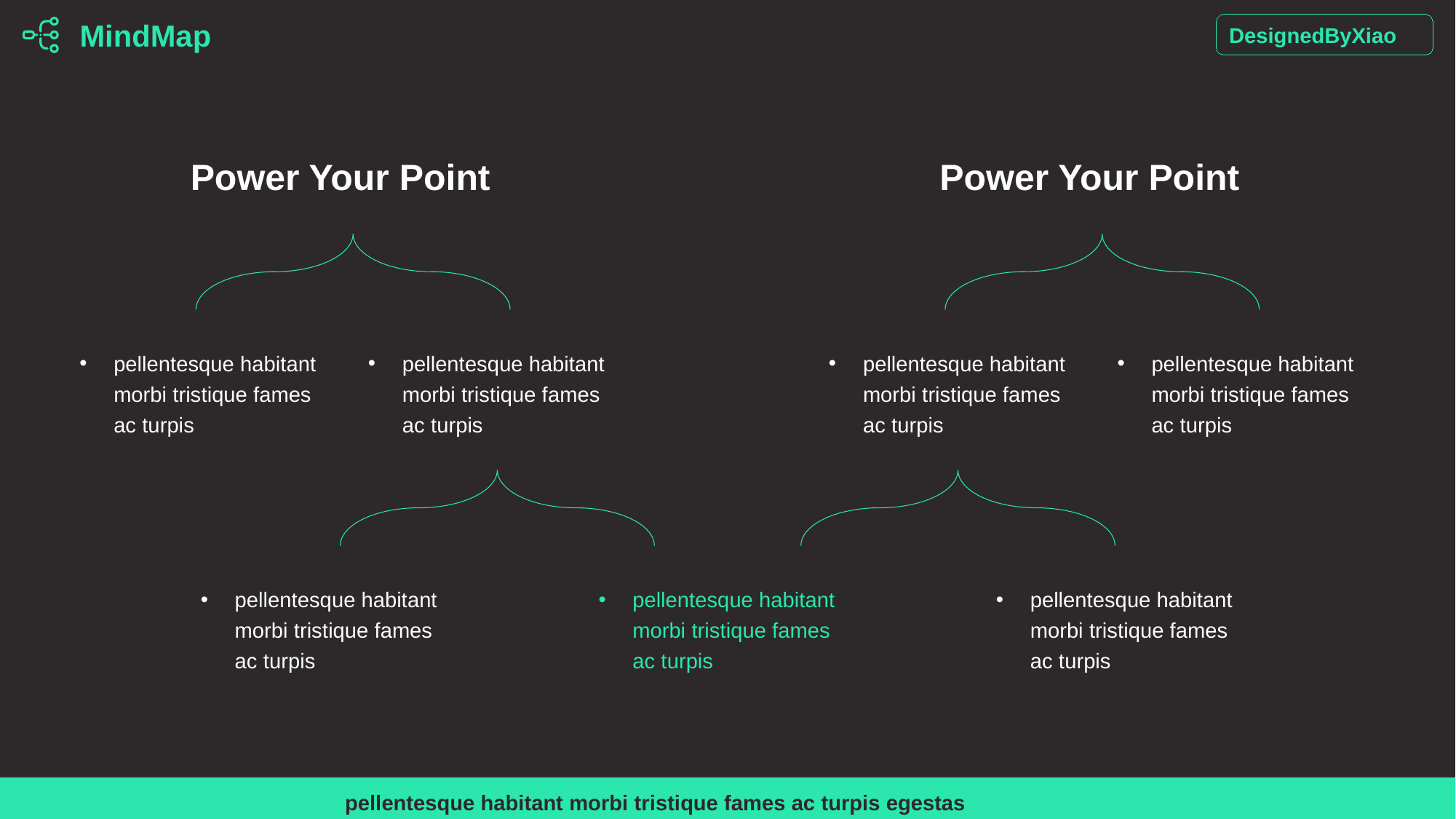

MindMap
DesignedByXiao

Power Your Point
Power Your Point
pellentesque habitant morbi tristique fames ac turpis
pellentesque habitant morbi tristique fames ac turpis
pellentesque habitant morbi tristique fames ac turpis
pellentesque habitant morbi tristique fames ac turpis

pellentesque habitant morbi tristique fames ac turpis
pellentesque habitant morbi tristique fames ac turpis
pellentesque habitant morbi tristique fames ac turpis

pellentesque habitant morbi tristique fames ac turpis egestas